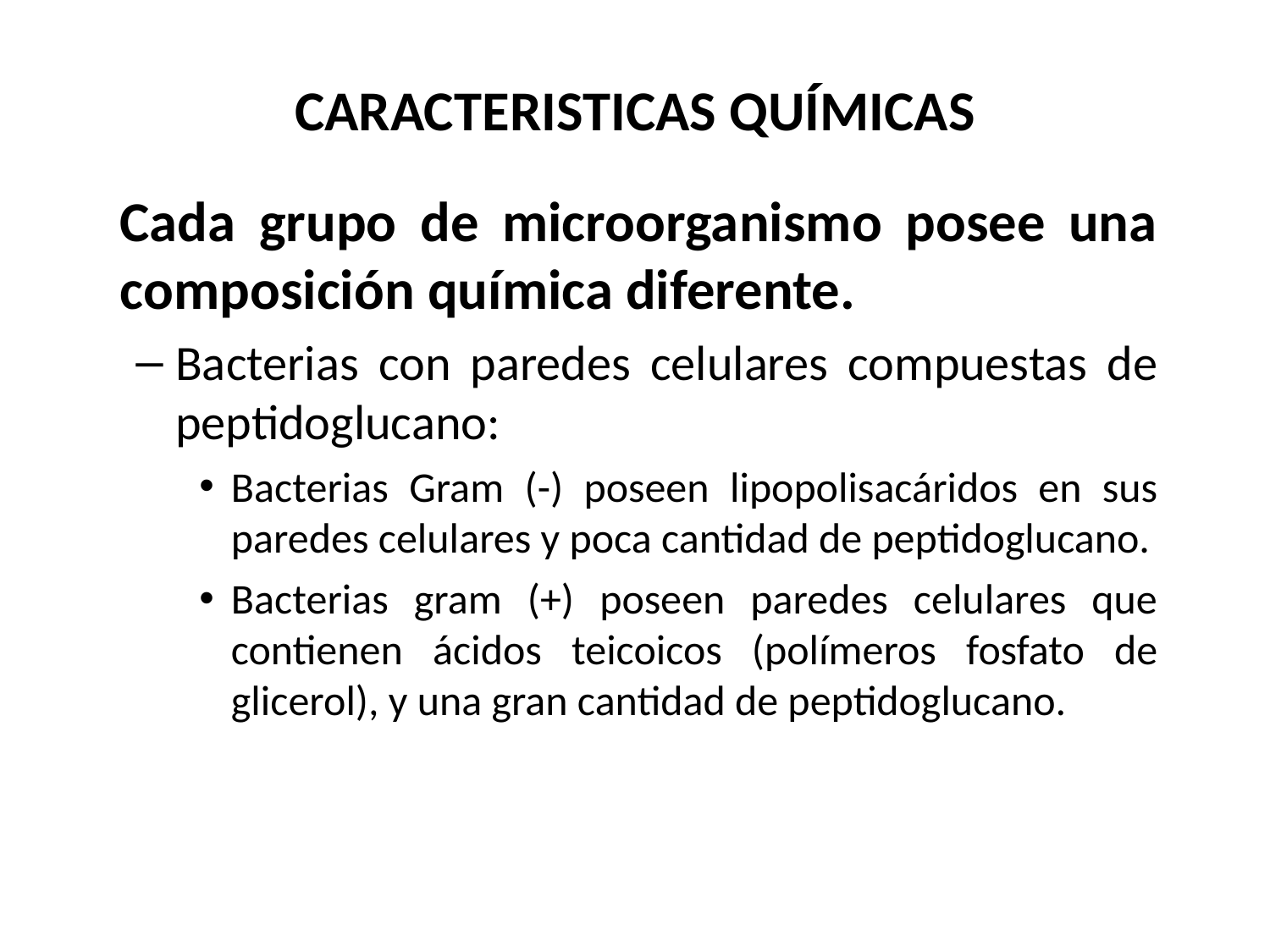

# CARACTERISTICAS QUÍMICAS
	Cada grupo de microorganismo posee una composición química diferente.
Bacterias con paredes celulares compuestas de peptidoglucano:
Bacterias Gram (-) poseen lipopolisacáridos en sus paredes celulares y poca cantidad de peptidoglucano.
Bacterias gram (+) poseen paredes celulares que contienen ácidos teicoicos (polímeros fosfato de glicerol), y una gran cantidad de peptidoglucano.